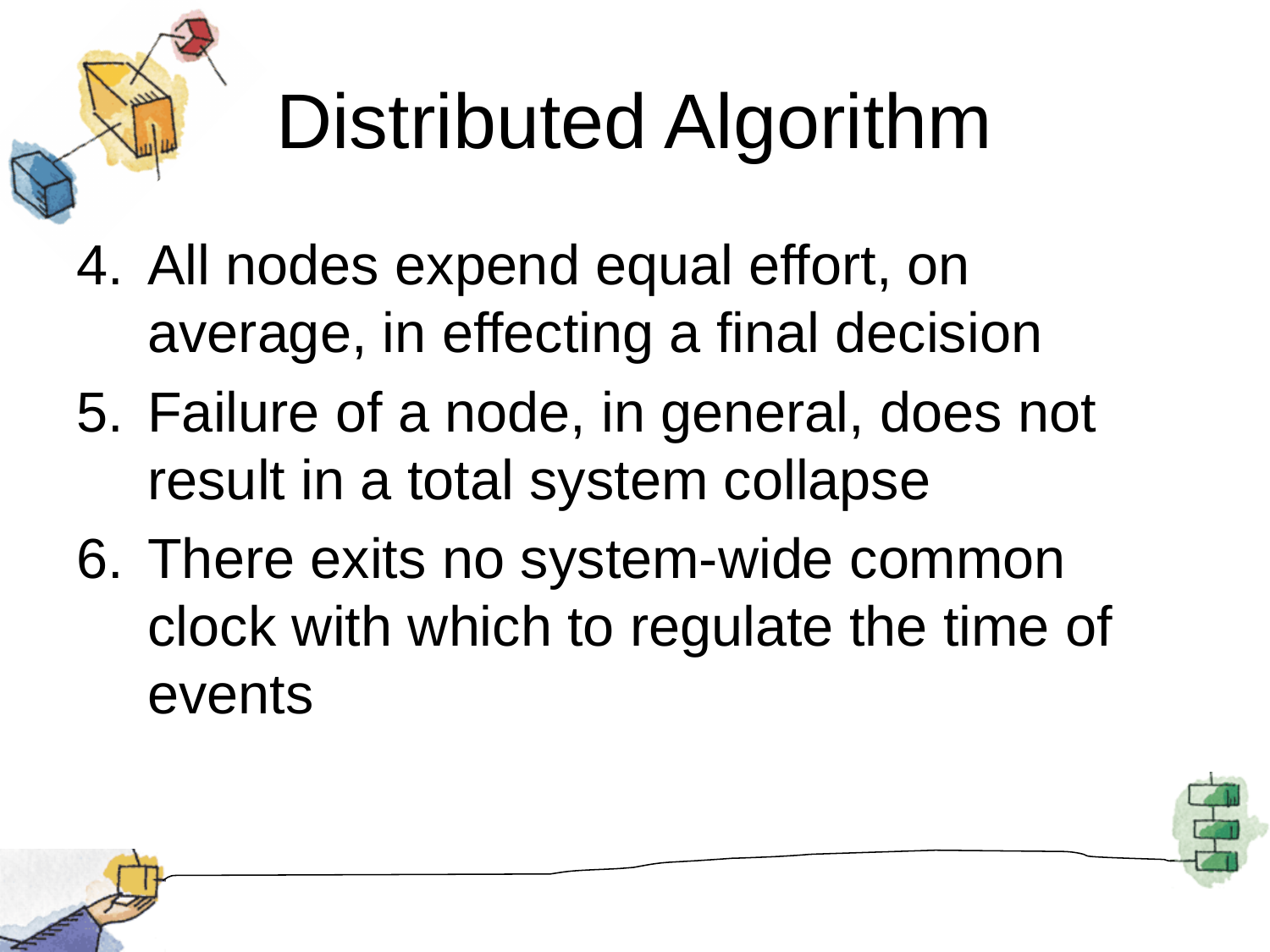

# Distributed Algorithm
All nodes expend equal effort, on average, in effecting a final decision
Failure of a node, in general, does not result in a total system collapse
There exits no system-wide common clock with which to regulate the time of events